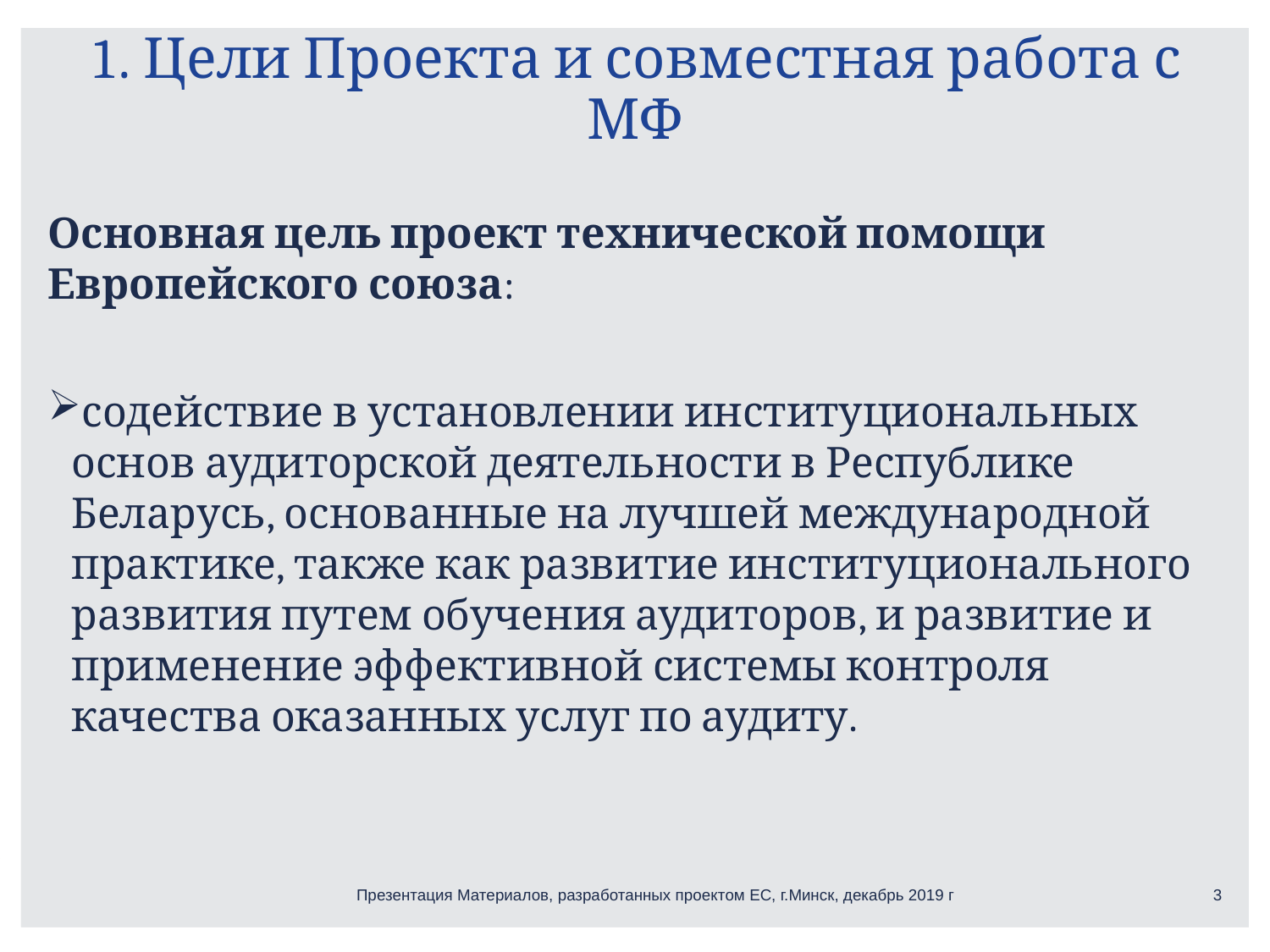

# 1. Цели Проекта и совместная работа с МФ
Основная цель проект технической помощи Европейского союза:

содействие в установлении институциональных основ аудиторской деятельности в Республике Беларусь, основанные на лучшей международной практике, также как развитие институционального развития путем обучения аудиторов, и развитие и применение эффективной системы контроля качества оказанных услуг по аудиту.
3
Презентация Материалов, разработанных проектом ЕС, г.Минск, декабрь 2019 г